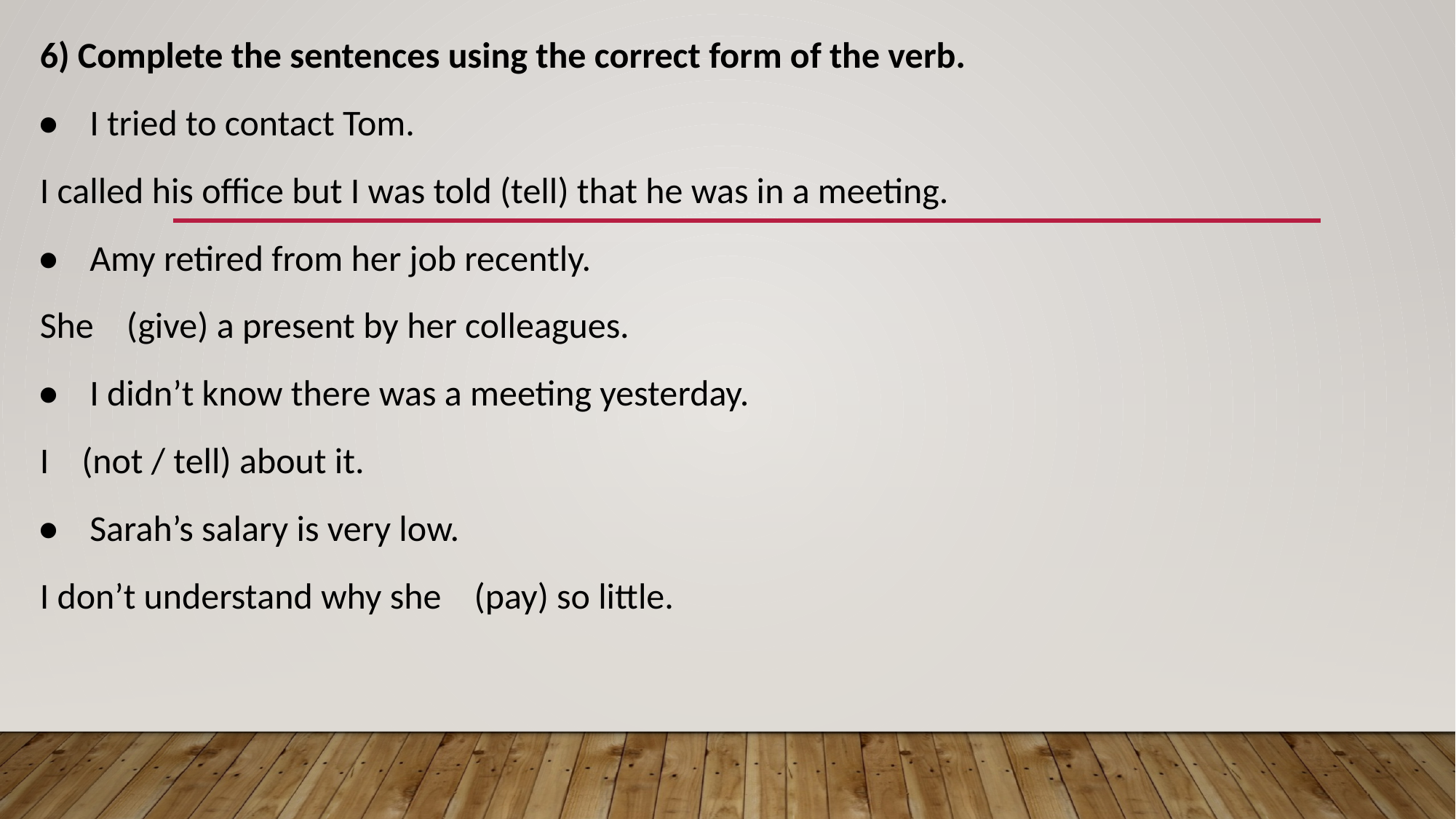

6) Complete the sentences using the correct form of the verb.
⦁    I tried to contact Tom.
I called his office but I was told (tell) that he was in a meeting.
⦁    Amy retired from her job recently.
She    (give) a present by her colleagues.
⦁    I didn’t know there was a meeting yesterday.
I    (not / tell) about it.
⦁    Sarah’s salary is very low.
I don’t understand why she    (pay) so little.

#